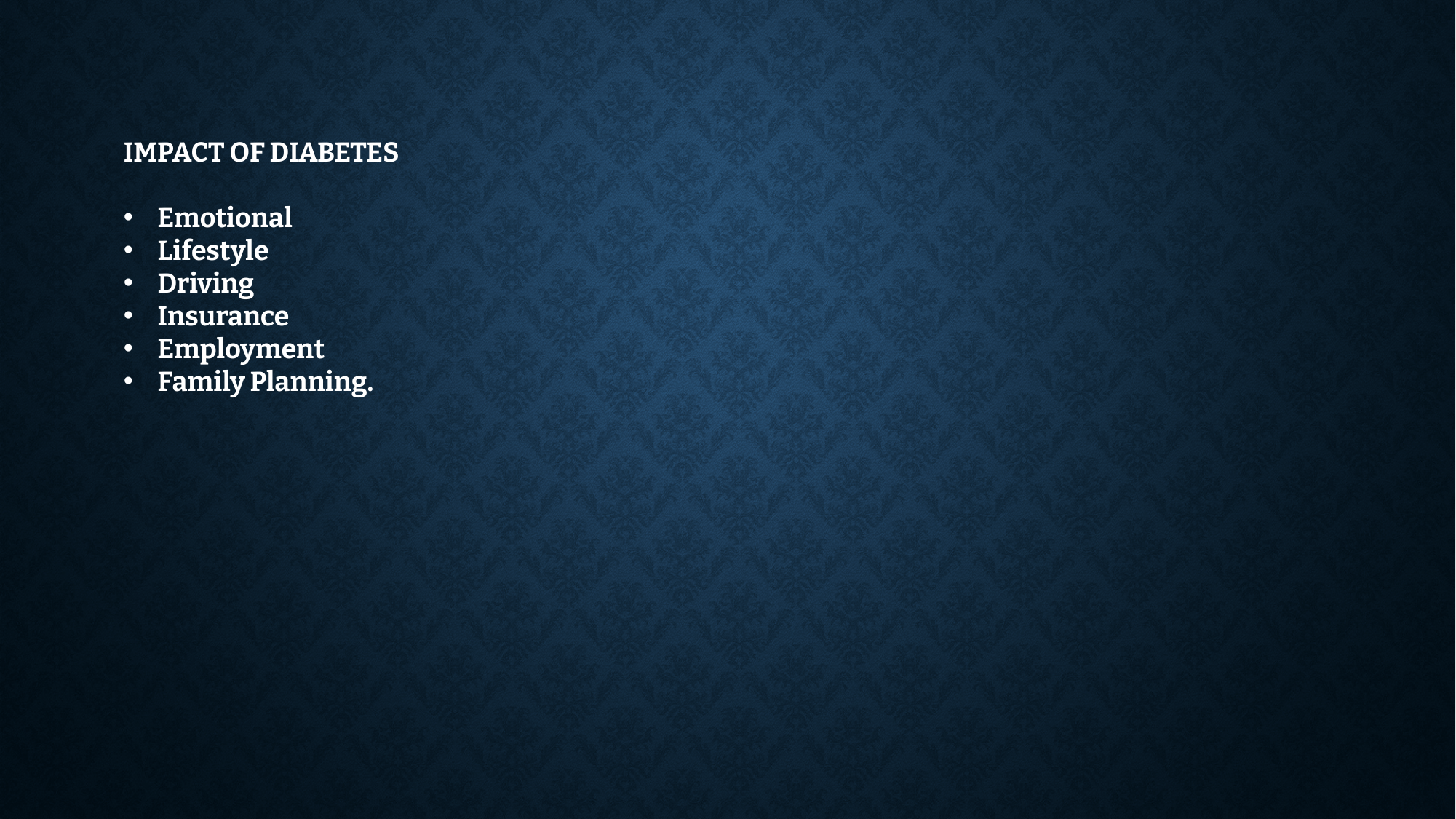

IMPACT OF DIABETES

Emotional
Lifestyle
Driving
Insurance
Employment
Family Planning.